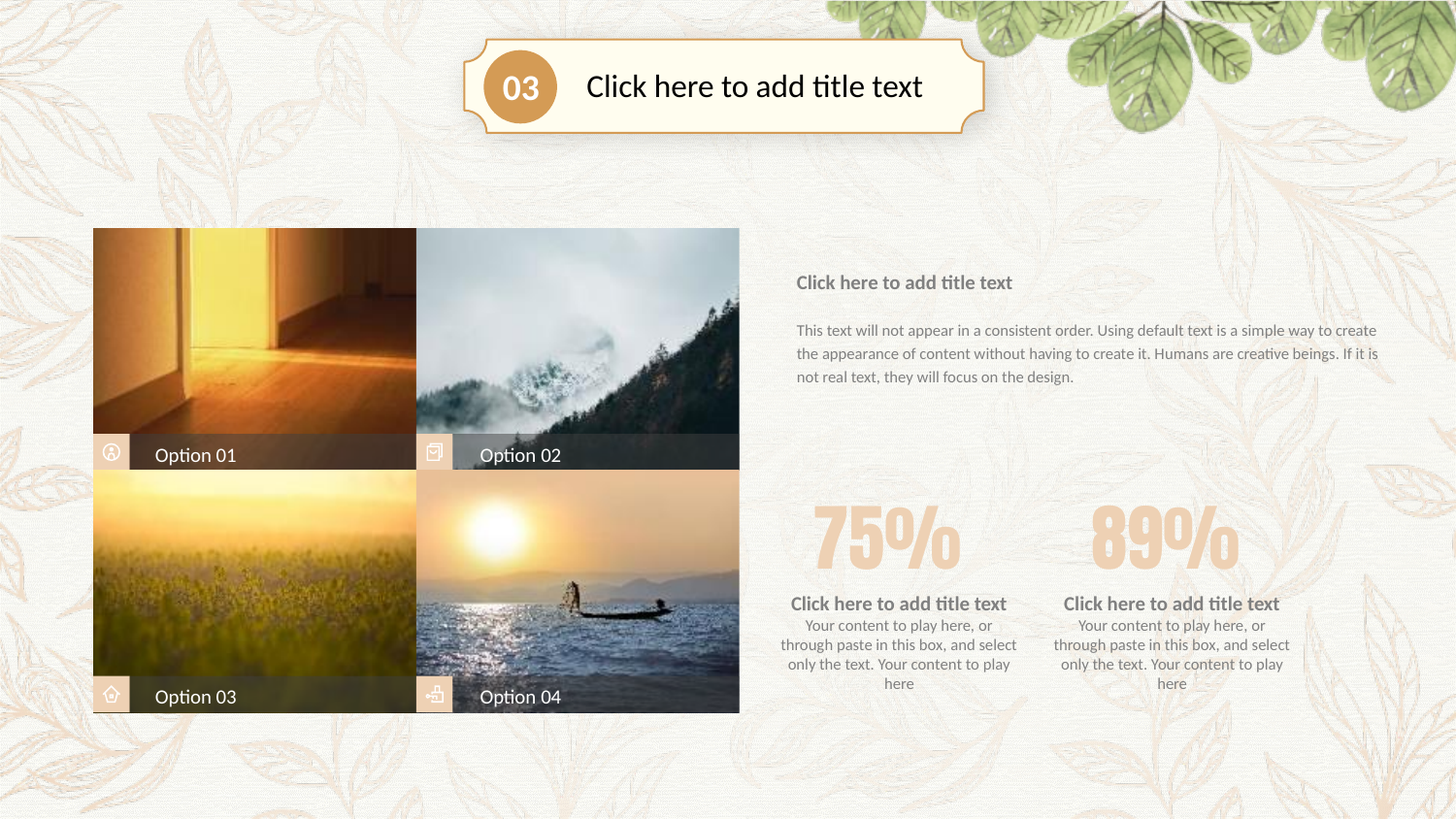

03
Click here to add title text

Click here to add title text

This text will not appear in a consistent order. Using default text is a simple way to create the appearance of content without having to create it. Humans are creative beings. If it is not real text, they will focus on the design.

Option 01
Option 02

75%
89%
Click here to add title text
Your content to play here, or through paste in this box, and select only the text. Your content to play here
Click here to add title text
Your content to play here, or through paste in this box, and select only the text. Your content to play here

Option 03
Option 04